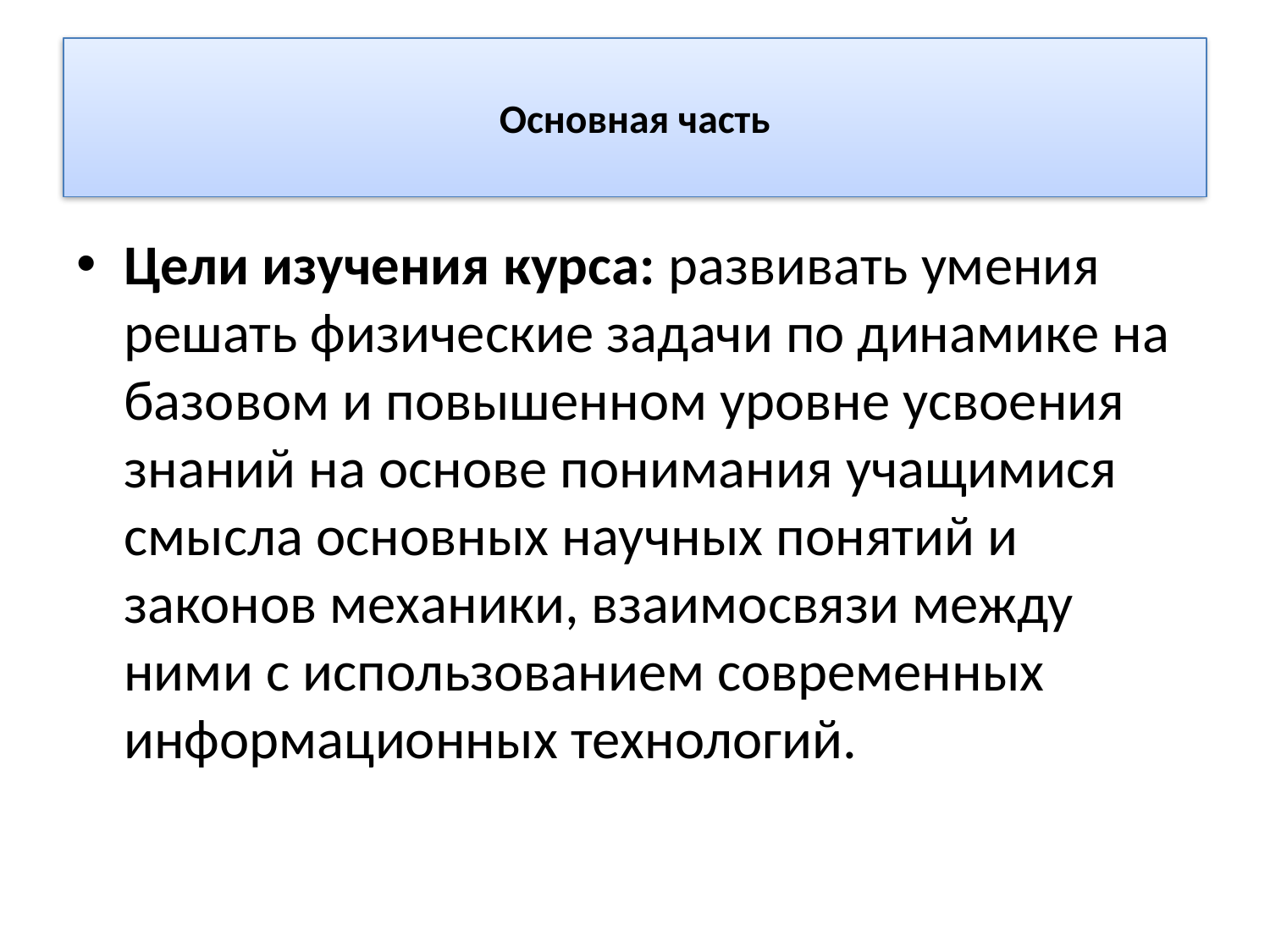

# Основная часть
Цели изучения курса: развивать умения решать физические задачи по динамике на базовом и повышенном уровне усвоения знаний на основе понимания учащимися смысла основных научных понятий и законов механики, взаимосвязи между ними с использованием современных информационных технологий.